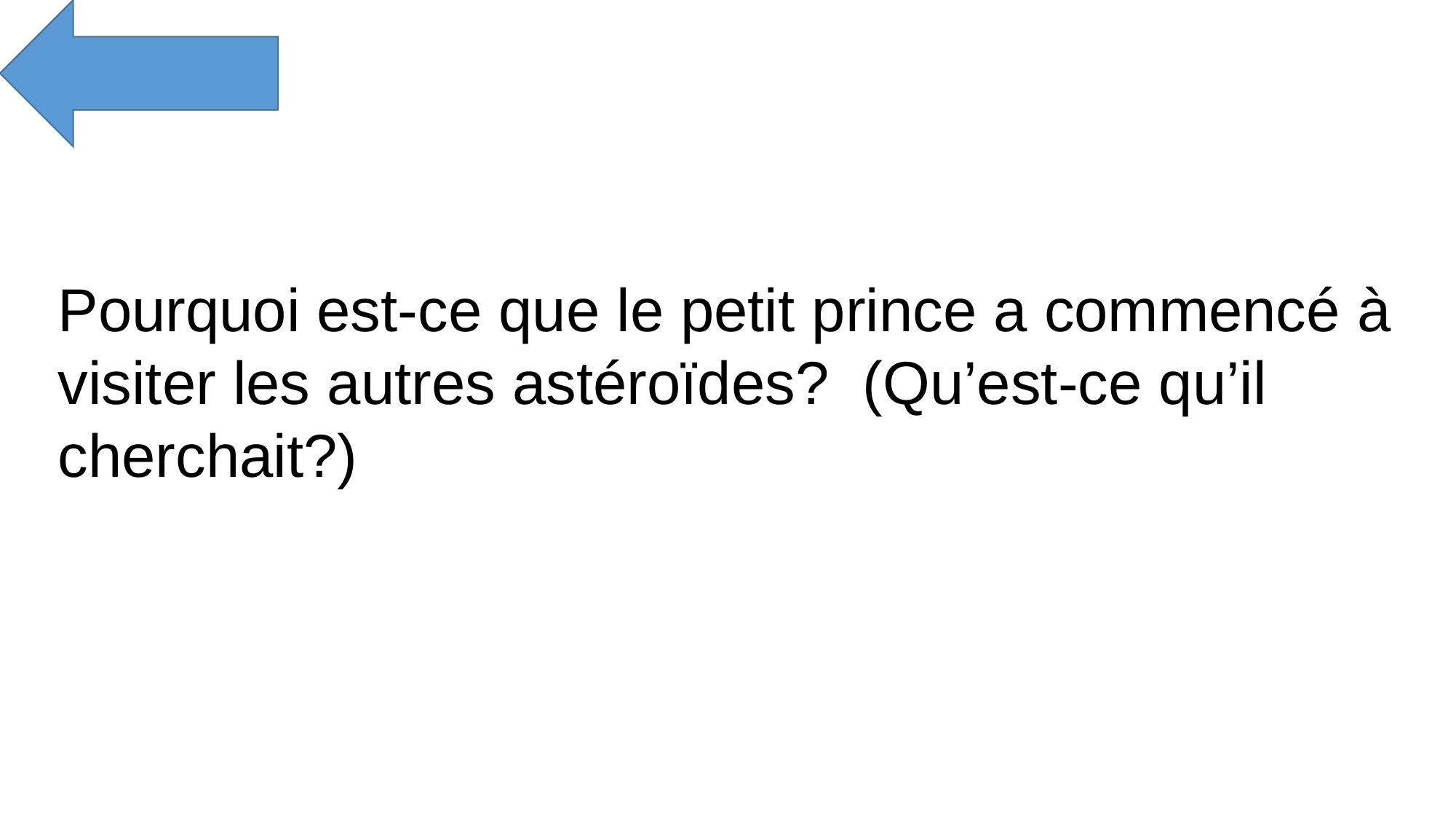

Pourquoi est-ce que le petit prince a commencé à visiter les autres astéroïdes?  (Qu’est-ce qu’il cherchait?)